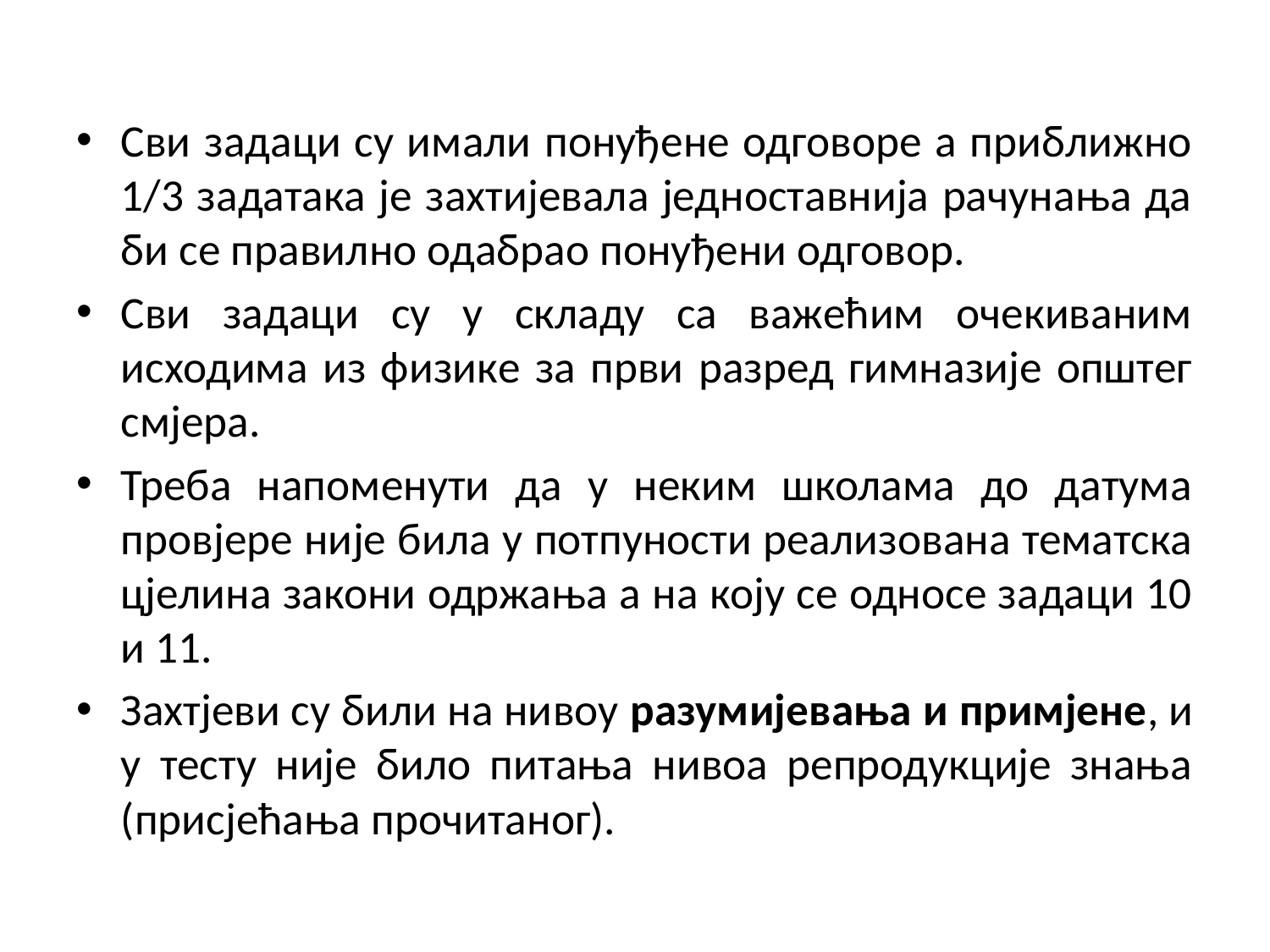

Сви задаци су имали понуђене одговоре а приближно 1/3 задатака је захтијевала једноставнија рачунања да би се правилно одабрао понуђени одговор.
Сви задаци су у складу са важећим очекиваним исходима из физике за први разред гимназије општег смјера.
Треба напоменути да у неким школама до датума провјере није била у потпуности реализована тематска цјелина закони одржања а на коју се односе задаци 10 и 11.
Захтјеви су били на нивоу разумијевања и примјене, и у тесту није било питања нивоа репродукције знања (присјећања прочитаног).